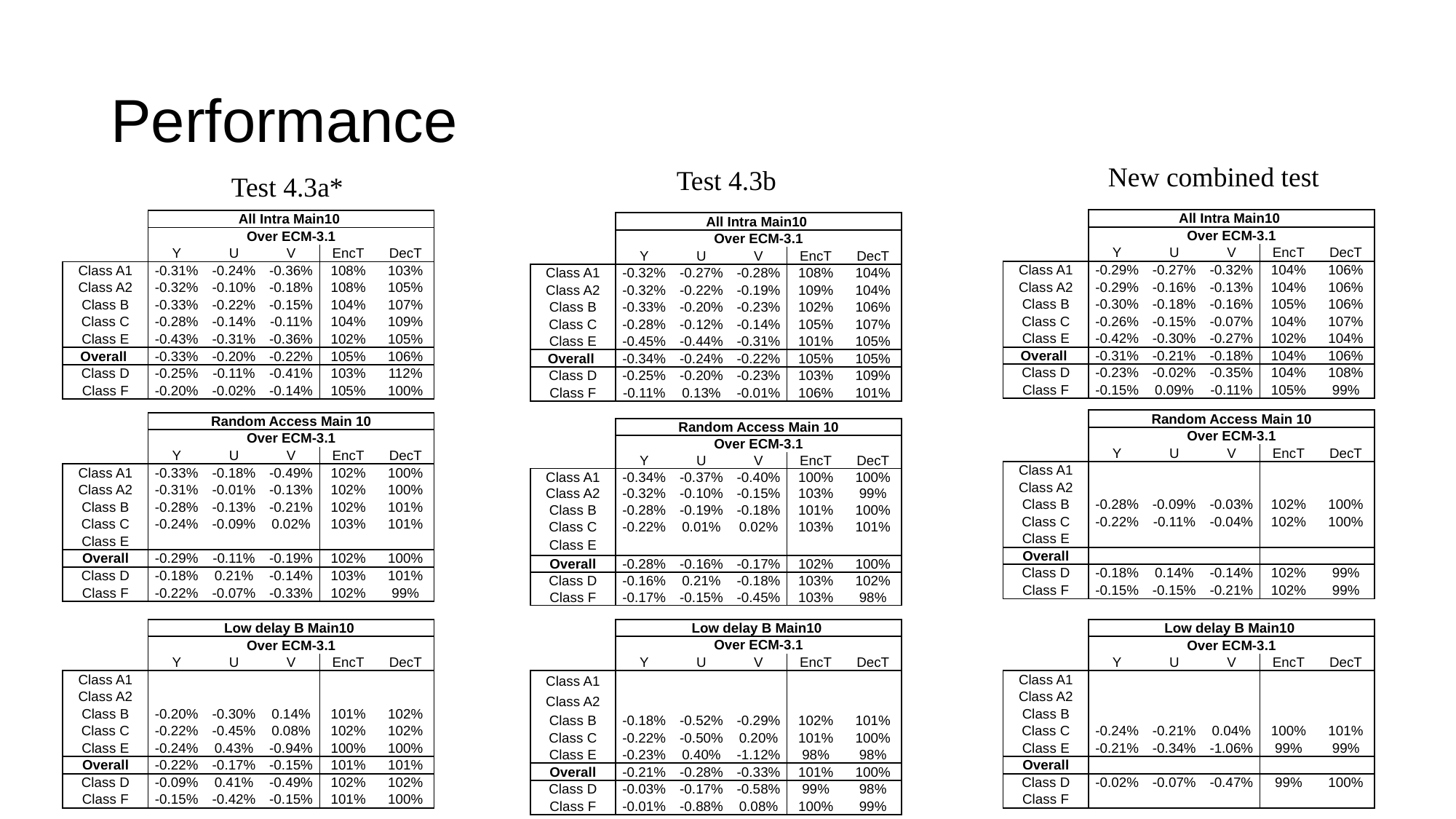

# Performance
New combined test
Test 4.3b
Test 4.3a*
|  | All Intra Main10 |  |  |  |  |
| --- | --- | --- | --- | --- | --- |
|  | Over ECM-3.1 |  |  |  |  |
|  | Y | U | V | EncT | DecT |
| Class A1 | -0.29% | -0.27% | -0.32% | 104% | 106% |
| Class A2 | -0.29% | -0.16% | -0.13% | 104% | 106% |
| Class B | -0.30% | -0.18% | -0.16% | 105% | 106% |
| Class C | -0.26% | -0.15% | -0.07% | 104% | 107% |
| Class E | -0.42% | -0.30% | -0.27% | 102% | 104% |
| Overall | -0.31% | -0.21% | -0.18% | 104% | 106% |
| Class D | -0.23% | -0.02% | -0.35% | 104% | 108% |
| Class F | -0.15% | 0.09% | -0.11% | 105% | 99% |
|  | All Intra Main10 |  |  |  |  |
| --- | --- | --- | --- | --- | --- |
|  | Over ECM-3.1 |  |  |  |  |
|  | Y | U | V | EncT | DecT |
| Class A1 | -0.31% | -0.24% | -0.36% | 108% | 103% |
| Class A2 | -0.32% | -0.10% | -0.18% | 108% | 105% |
| Class B | -0.33% | -0.22% | -0.15% | 104% | 107% |
| Class C | -0.28% | -0.14% | -0.11% | 104% | 109% |
| Class E | -0.43% | -0.31% | -0.36% | 102% | 105% |
| Overall | -0.33% | -0.20% | -0.22% | 105% | 106% |
| Class D | -0.25% | -0.11% | -0.41% | 103% | 112% |
| Class F | -0.20% | -0.02% | -0.14% | 105% | 100% |
|  | All Intra Main10 |  |  |  |  |
| --- | --- | --- | --- | --- | --- |
|  | Over ECM-3.1 |  |  |  |  |
|  | Y | U | V | EncT | DecT |
| Class A1 | -0.32% | -0.27% | -0.28% | 108% | 104% |
| Class A2 | -0.32% | -0.22% | -0.19% | 109% | 104% |
| Class B | -0.33% | -0.20% | -0.23% | 102% | 106% |
| Class C | -0.28% | -0.12% | -0.14% | 105% | 107% |
| Class E | -0.45% | -0.44% | -0.31% | 101% | 105% |
| Overall | -0.34% | -0.24% | -0.22% | 105% | 105% |
| Class D | -0.25% | -0.20% | -0.23% | 103% | 109% |
| Class F | -0.11% | 0.13% | -0.01% | 106% | 101% |
|  | Random Access Main 10 |  |  |  |  |
| --- | --- | --- | --- | --- | --- |
|  | Over ECM-3.1 |  |  |  |  |
|  | Y | U | V | EncT | DecT |
| Class A1 |  |  |  |  |  |
| Class A2 |  |  |  |  |  |
| Class B | -0.28% | -0.09% | -0.03% | 102% | 100% |
| Class C | -0.22% | -0.11% | -0.04% | 102% | 100% |
| Class E |  |  |  |  |  |
| Overall |  |  |  |  |  |
| Class D | -0.18% | 0.14% | -0.14% | 102% | 99% |
| Class F | -0.15% | -0.15% | -0.21% | 102% | 99% |
|  | Random Access Main 10 |  |  |  |  |
| --- | --- | --- | --- | --- | --- |
|  | Over ECM-3.1 |  |  |  |  |
|  | Y | U | V | EncT | DecT |
| Class A1 | -0.33% | -0.18% | -0.49% | 102% | 100% |
| Class A2 | -0.31% | -0.01% | -0.13% | 102% | 100% |
| Class B | -0.28% | -0.13% | -0.21% | 102% | 101% |
| Class C | -0.24% | -0.09% | 0.02% | 103% | 101% |
| Class E |  |  |  |  |  |
| Overall | -0.29% | -0.11% | -0.19% | 102% | 100% |
| Class D | -0.18% | 0.21% | -0.14% | 103% | 101% |
| Class F | -0.22% | -0.07% | -0.33% | 102% | 99% |
|  | Random Access Main 10 |  |  |  |  |
| --- | --- | --- | --- | --- | --- |
|  | Over ECM-3.1 |  |  |  |  |
|  | Y | U | V | EncT | DecT |
| Class A1 | -0.34% | -0.37% | -0.40% | 100% | 100% |
| Class A2 | -0.32% | -0.10% | -0.15% | 103% | 99% |
| Class B | -0.28% | -0.19% | -0.18% | 101% | 100% |
| Class C | -0.22% | 0.01% | 0.02% | 103% | 101% |
| Class E |  |  |  |  |  |
| Overall | -0.28% | -0.16% | -0.17% | 102% | 100% |
| Class D | -0.16% | 0.21% | -0.18% | 103% | 102% |
| Class F | -0.17% | -0.15% | -0.45% | 103% | 98% |
|  | Low delay B Main10 |  |  |  |  |
| --- | --- | --- | --- | --- | --- |
|  | Over ECM-3.1 |  |  |  |  |
|  | Y | U | V | EncT | DecT |
| Class A1 |  |  |  |  |  |
| Class A2 |  |  |  |  |  |
| Class B | -0.20% | -0.30% | 0.14% | 101% | 102% |
| Class C | -0.22% | -0.45% | 0.08% | 102% | 102% |
| Class E | -0.24% | 0.43% | -0.94% | 100% | 100% |
| Overall | -0.22% | -0.17% | -0.15% | 101% | 101% |
| Class D | -0.09% | 0.41% | -0.49% | 102% | 102% |
| Class F | -0.15% | -0.42% | -0.15% | 101% | 100% |
|  | Low delay B Main10 |  |  |  |  |
| --- | --- | --- | --- | --- | --- |
|  | Over ECM-3.1 |  |  |  |  |
|  | Y | U | V | EncT | DecT |
| Class A1 |  |  |  |  |  |
| Class A2 |  |  |  |  |  |
| Class B | -0.18% | -0.52% | -0.29% | 102% | 101% |
| Class C | -0.22% | -0.50% | 0.20% | 101% | 100% |
| Class E | -0.23% | 0.40% | -1.12% | 98% | 98% |
| Overall | -0.21% | -0.28% | -0.33% | 101% | 100% |
| Class D | -0.03% | -0.17% | -0.58% | 99% | 98% |
| Class F | -0.01% | -0.88% | 0.08% | 100% | 99% |
|  | Low delay B Main10 |  |  |  |  |
| --- | --- | --- | --- | --- | --- |
|  | Over ECM-3.1 |  |  |  |  |
|  | Y | U | V | EncT | DecT |
| Class A1 |  |  |  |  |  |
| Class A2 |  |  |  |  |  |
| Class B |  |  |  |  |  |
| Class C | -0.24% | -0.21% | 0.04% | 100% | 101% |
| Class E | -0.21% | -0.34% | -1.06% | 99% | 99% |
| Overall |  |  |  |  |  |
| Class D | -0.02% | -0.07% | -0.47% | 99% | 100% |
| Class F |  |  |  |  |  |